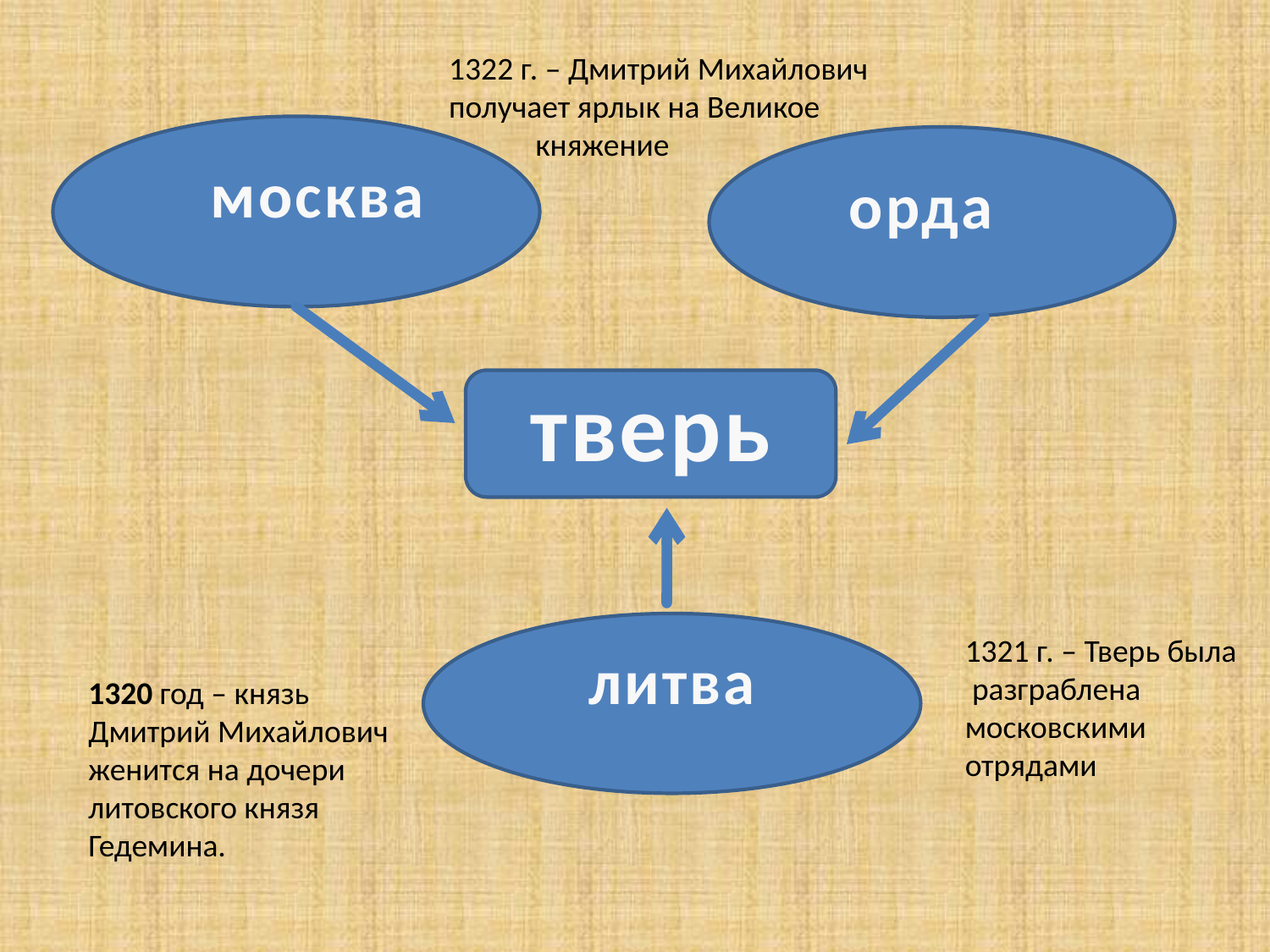

1322 г. – Дмитрий Михайлович
получает ярлык на Великое
            княжение

москва
орда
тверь

1321 г. – Тверь была
 разграблена московскими отрядами
литва
1320 год – князь
Дмитрий Михайлович
женится на дочери
литовского князя
Гедемина.